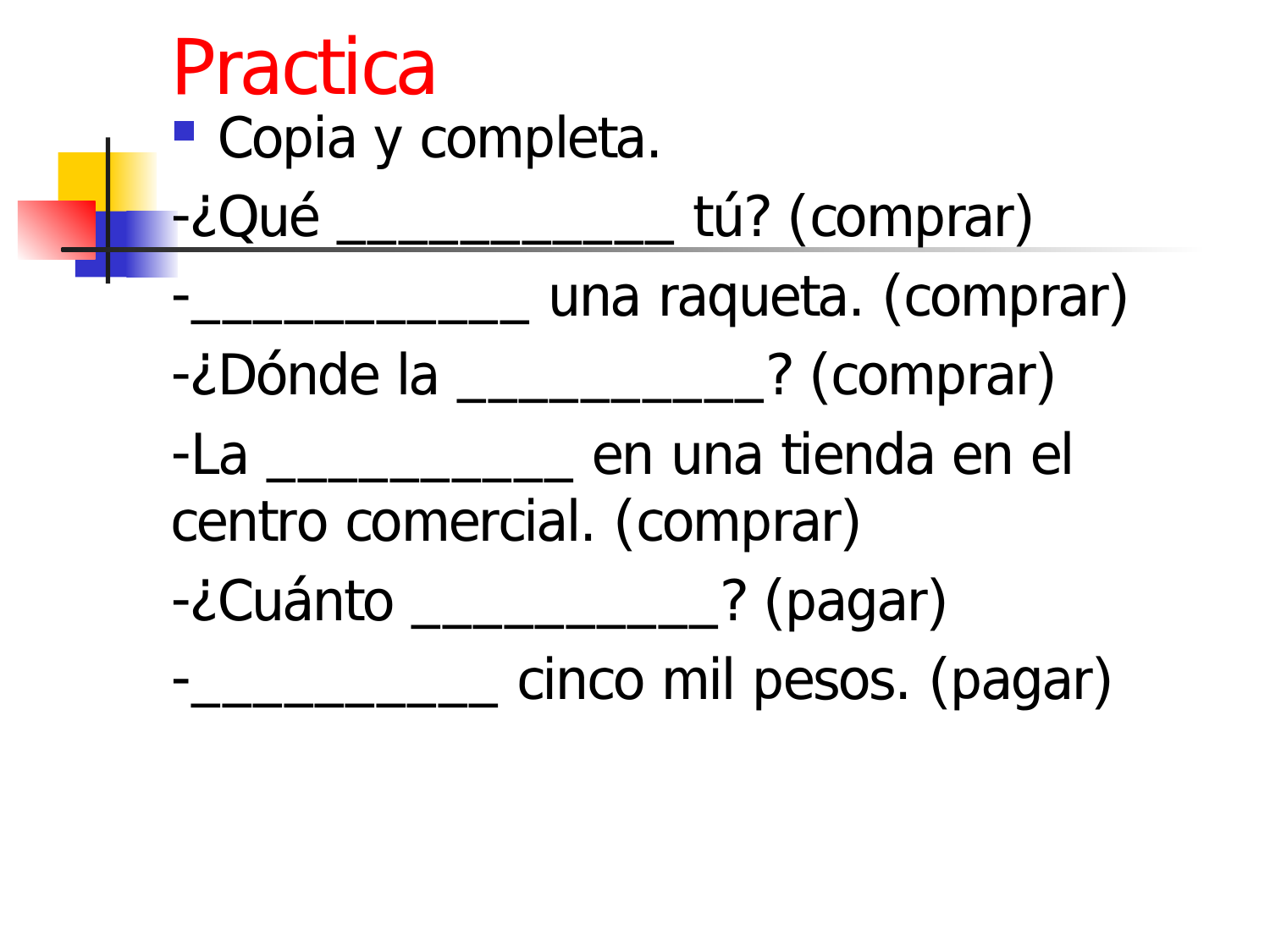

# Practica
Copia y completa.
-¿Qué ___________ tú? (comprar)
-___________ una raqueta. (comprar)
-¿Dónde la __________? (comprar)
-La __________ en una tienda en el centro comercial. (comprar)
-¿Cuánto __________? (pagar)
-__________ cinco mil pesos. (pagar)